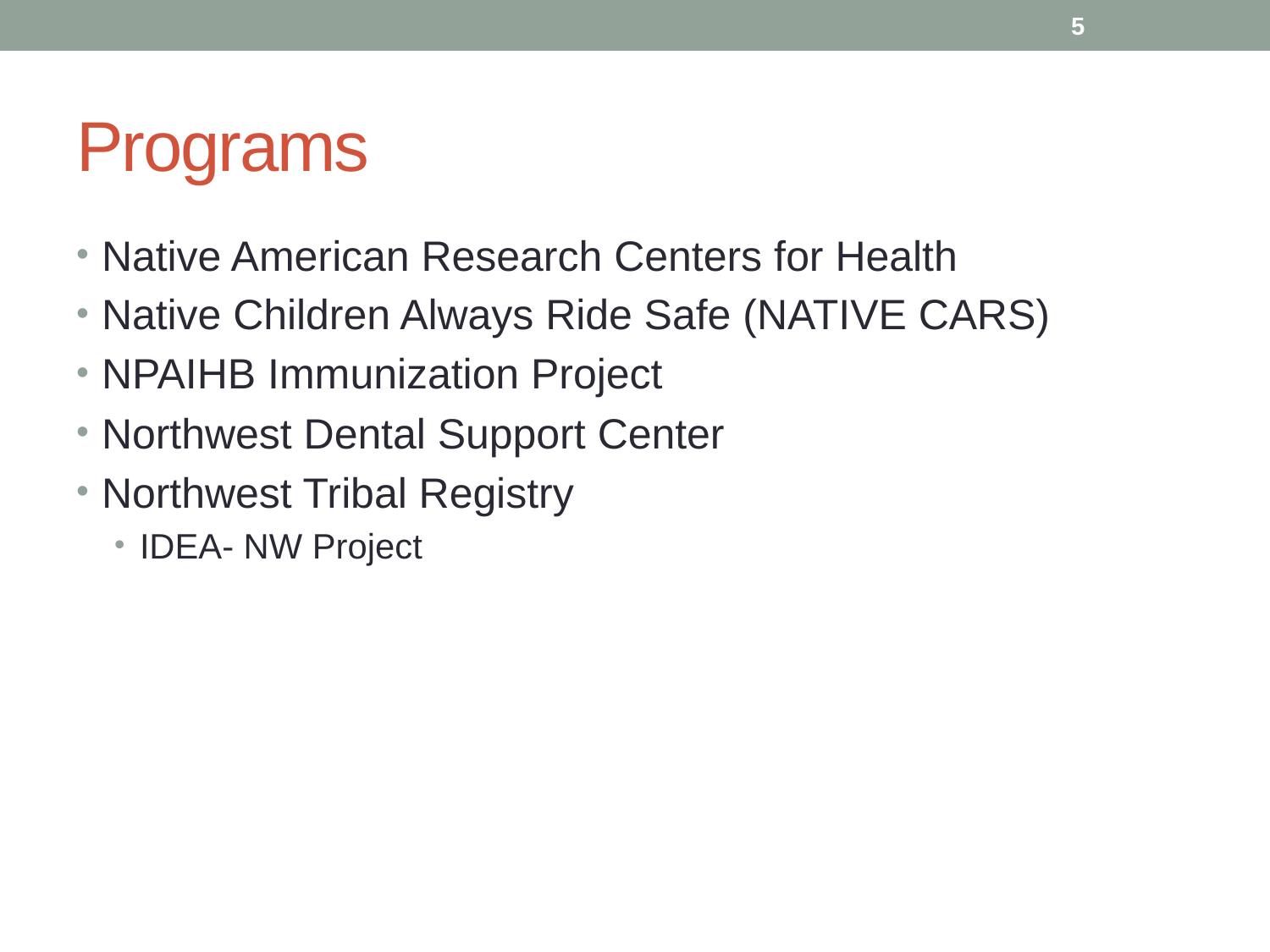

5
# Programs
Native American Research Centers for Health
Native Children Always Ride Safe (NATIVE CARS)
NPAIHB Immunization Project
Northwest Dental Support Center
Northwest Tribal Registry
IDEA- NW Project